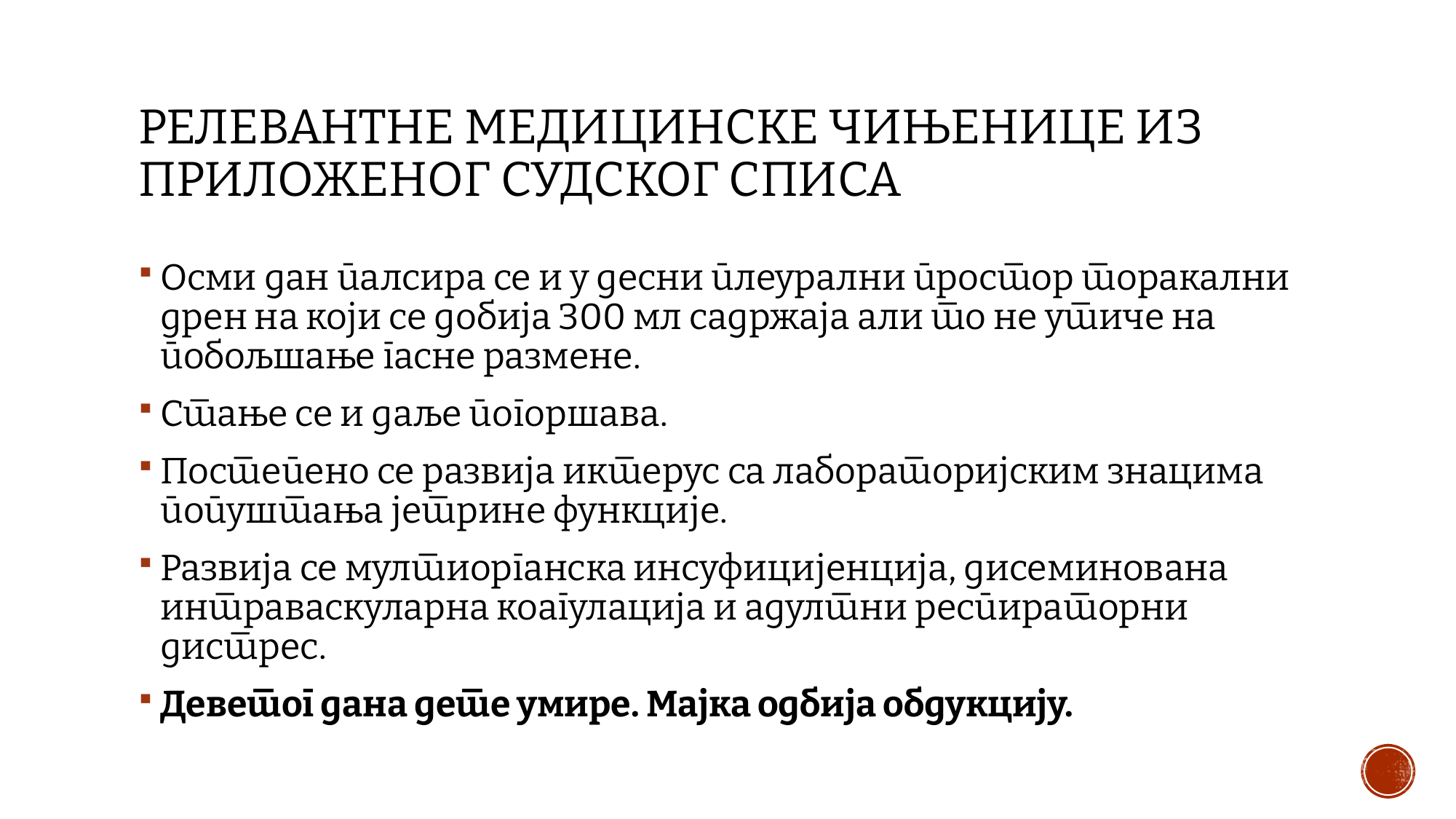

# Релевантне медицинске чињенице из приложеног судског списа
Осми дан палсира се и у десни плеурални простор торакални дрен на који се добија 300 мл садржаја али то не утиче на побољшање гасне размене.
Стање се и даље погоршава.
Постепено се развија иктерус са лабораторијским знацима попуштања јетрине функције.
Развија се мултиорганска инсуфицијенција, дисеминована интраваскуларна коагулација и адултни респираторни дистрес.
Деветог дана дете умире. Мајка одбија обдукцију.